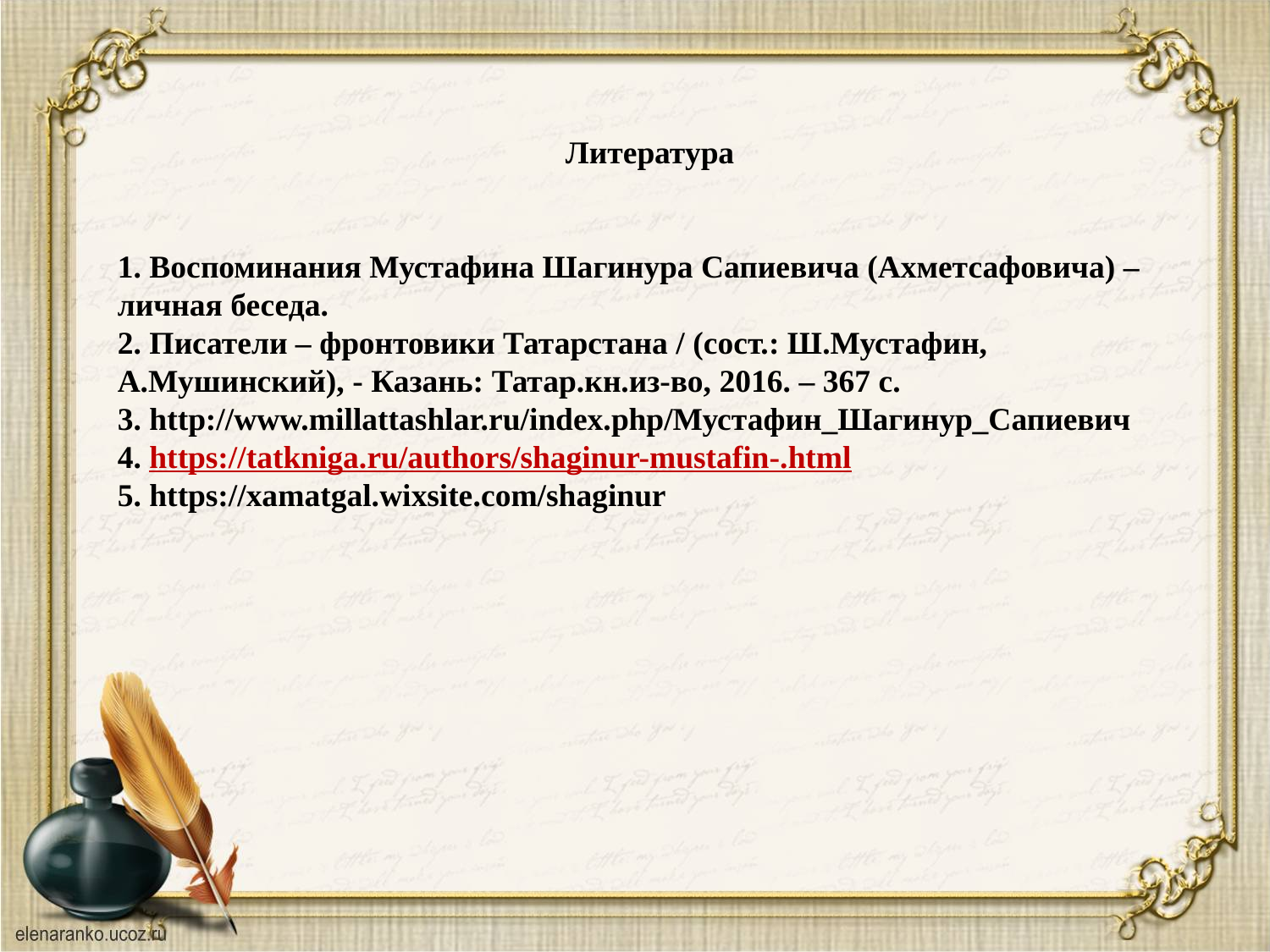

Литература

1. Воспоминания Мустафина Шагинура Сапиевича (Ахметсафовича) – личная беседа.                                                                                                          2. Писатели – фронтовики Татарстана / (сост.: Ш.Мустафин,  А.Мушинский), - Казань: Татар.кн.из-во, 2016. – 367 с.
3. http://www.millattashlar.ru/index.php/Мустафин_Шагинур_Сапиевич
4. https://tatkniga.ru/authors/shaginur-mustafin-.html
5. https://xamatgal.wixsite.com/shaginur